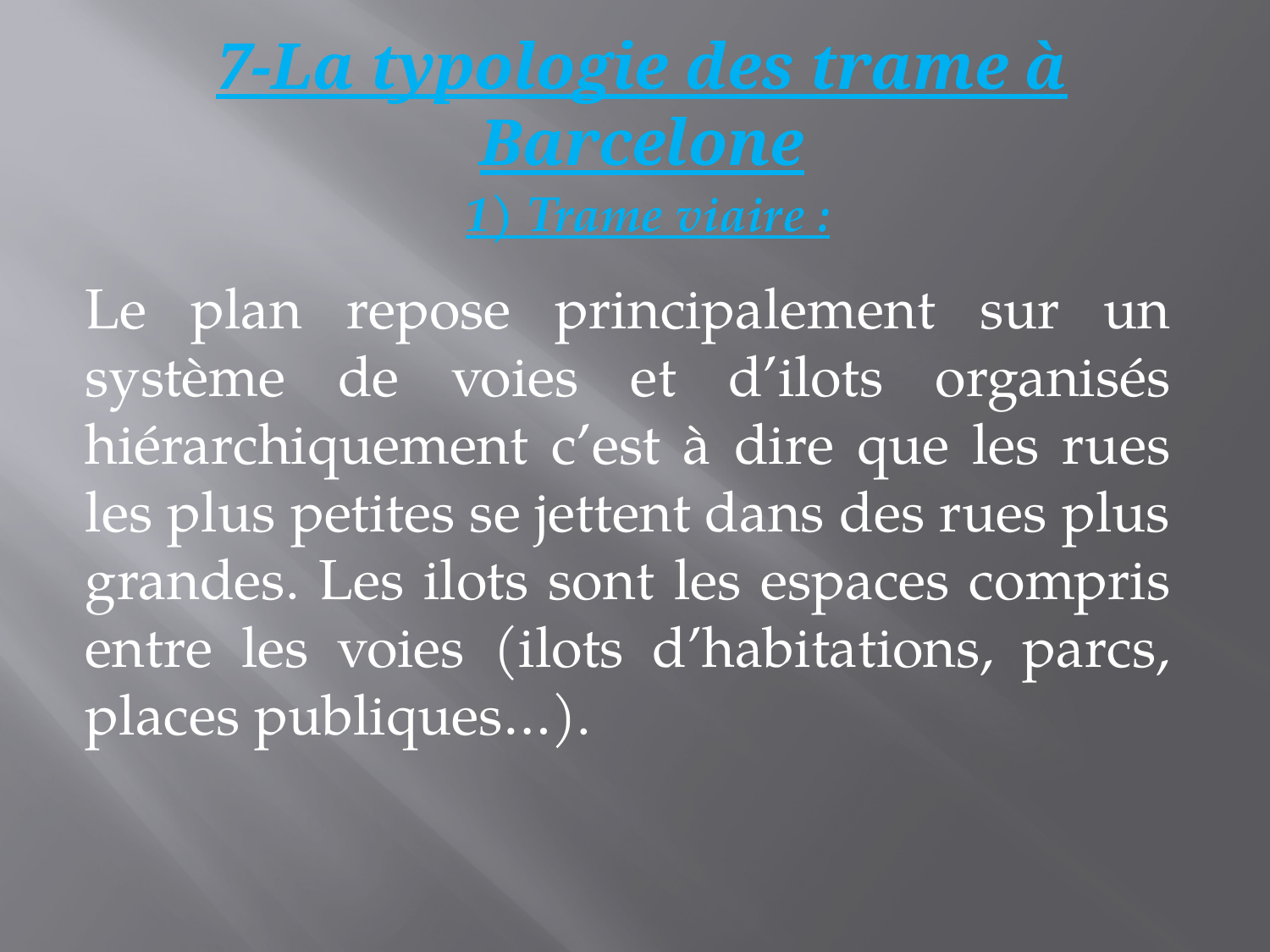

# 7-La typologie des trame à Barcelone
1) Trame viaire :

Le plan repose principalement sur un système de voies et d’ilots organisés hiérarchiquement c’est à dire que les rues les plus petites se jettent dans des rues plus grandes. Les ilots sont les espaces compris entre les voies (ilots d’habitations, parcs, places publiques…).